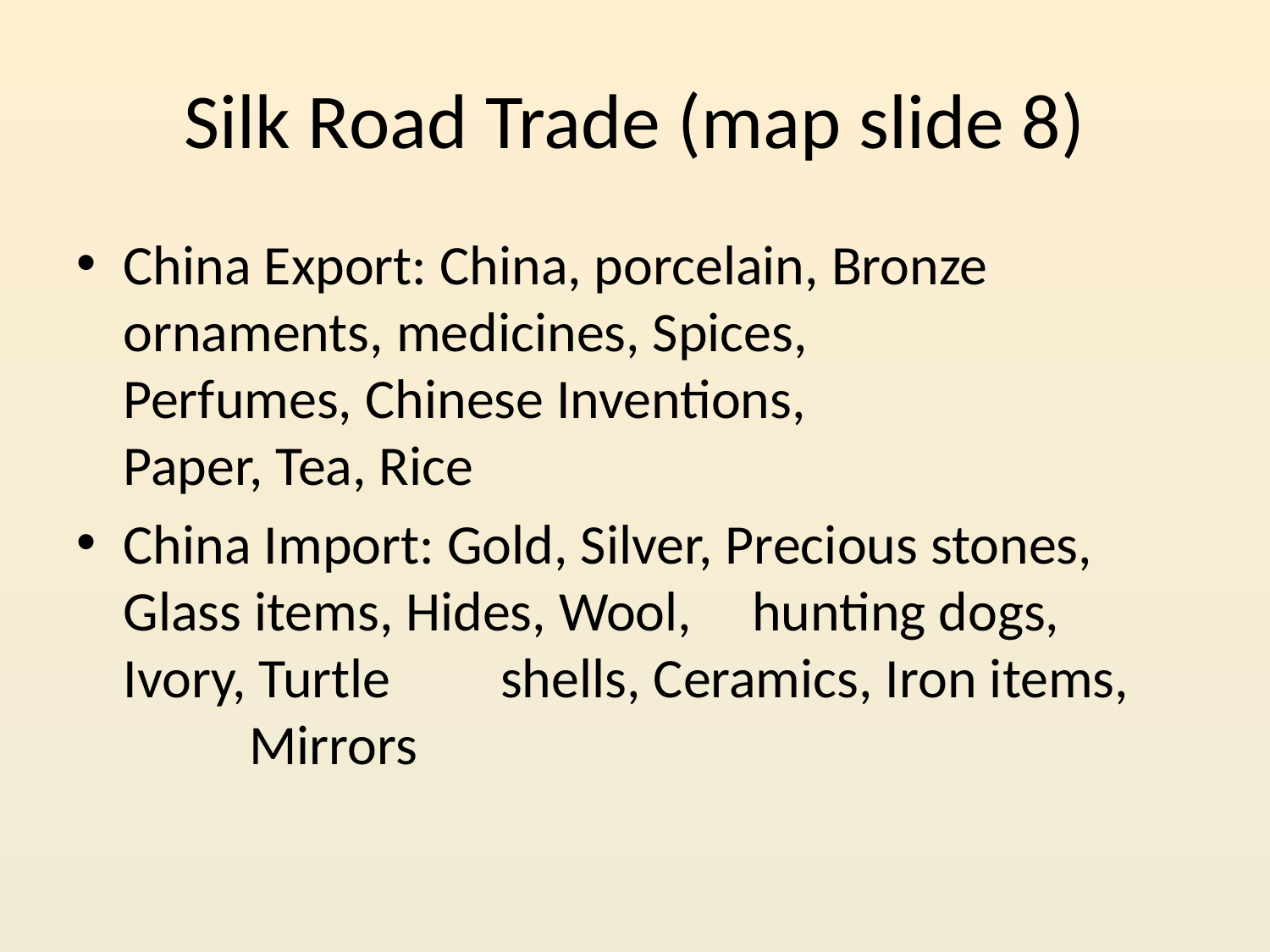

# Silk Road Trade (map slide 8)
China Export: China, porcelain, Bronze 			         ornaments, medicines, Spices, 		         Perfumes, Chinese Inventions,    	 	         Paper, Tea, Rice
China Import: Gold, Silver, Precious stones, 			Glass items, Hides, Wool, 				hunting dogs, Ivory, Turtle  				shells, Ceramics, Iron items, 			Mirrors